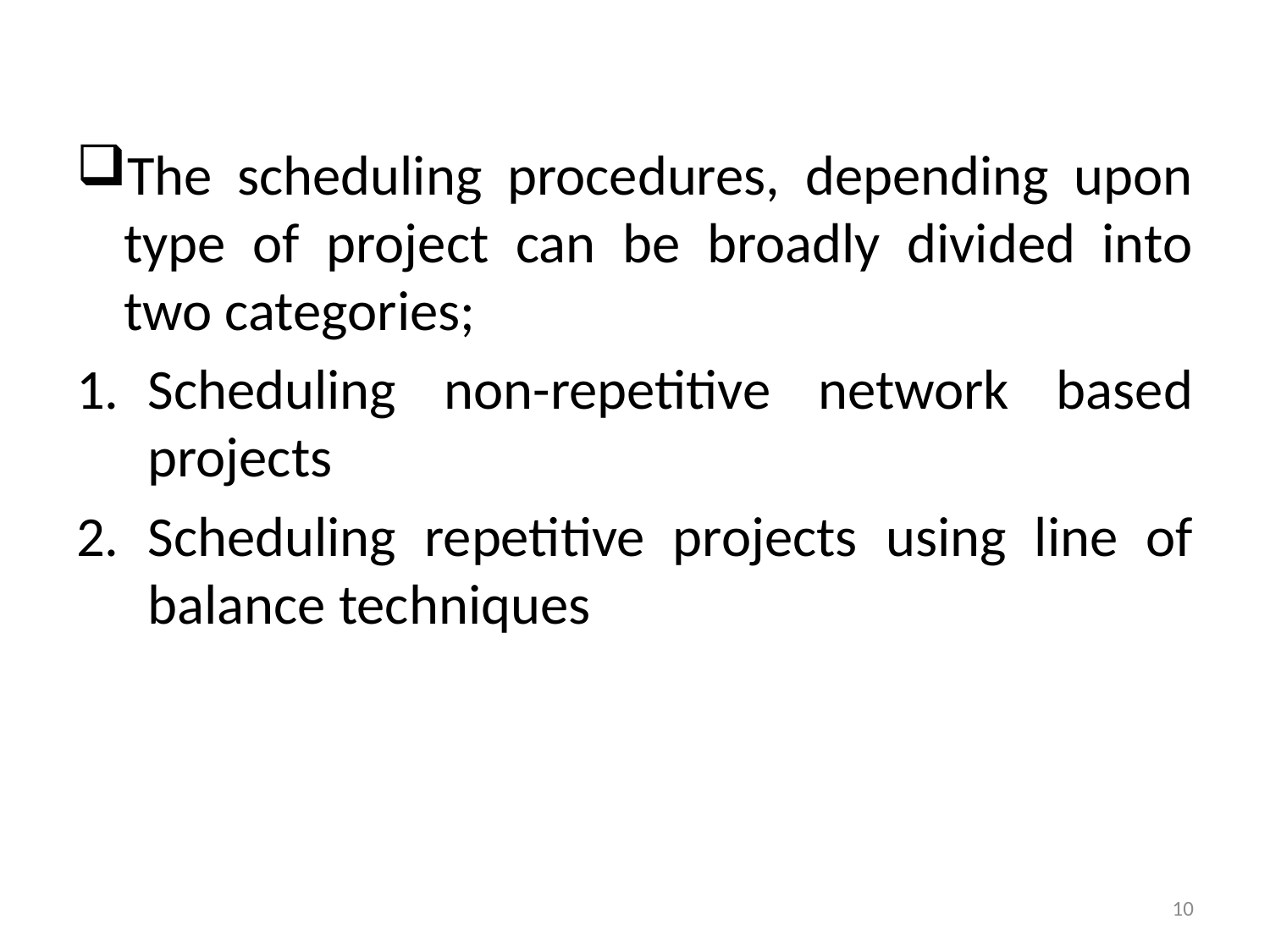

The scheduling procedures, depending upon type of project can be broadly divided into two categories;
Scheduling non-repetitive network based projects
Scheduling repetitive projects using line of balance techniques

10